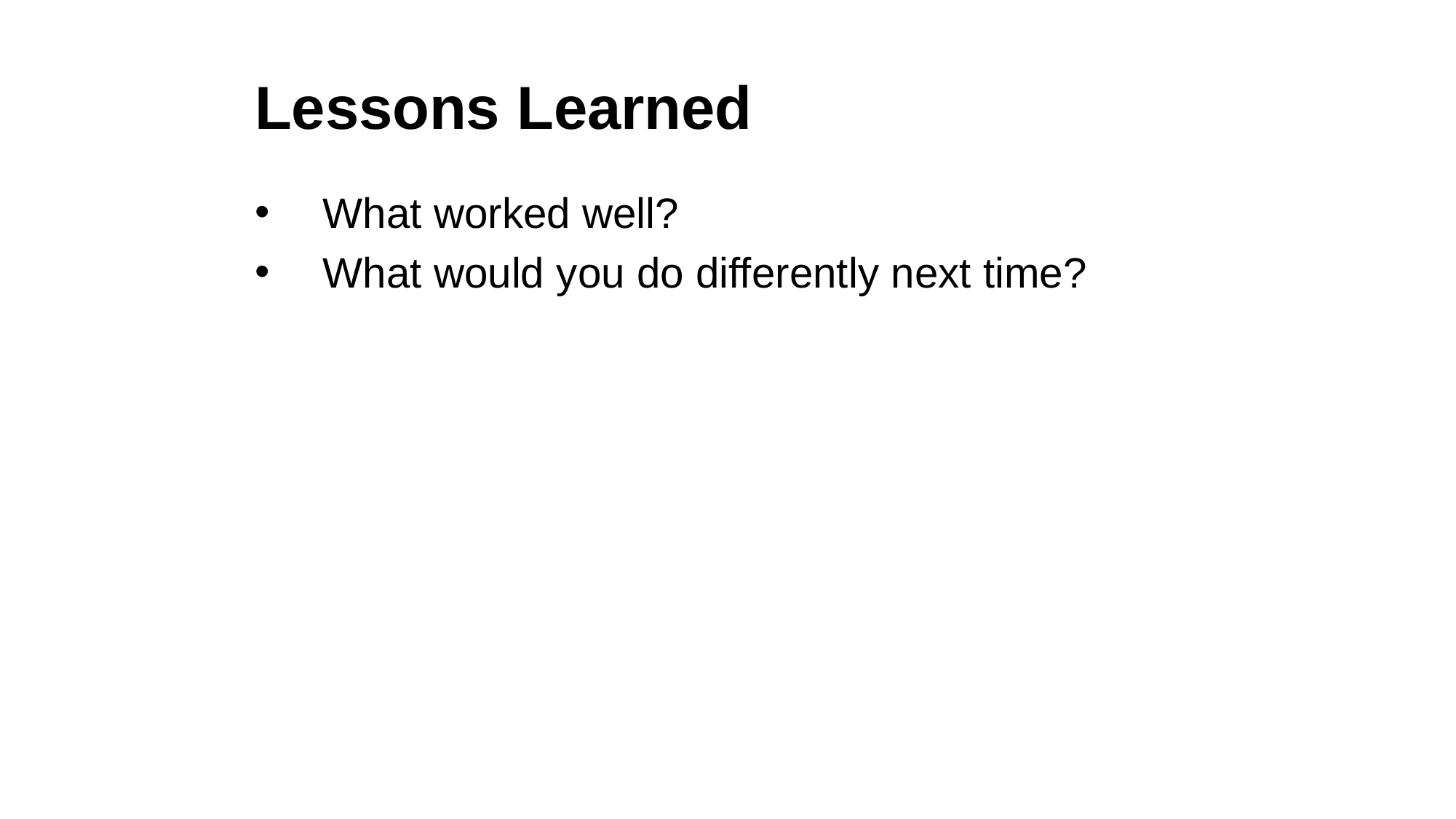

Lessons Learned
What worked well?
What would you do differently next time?